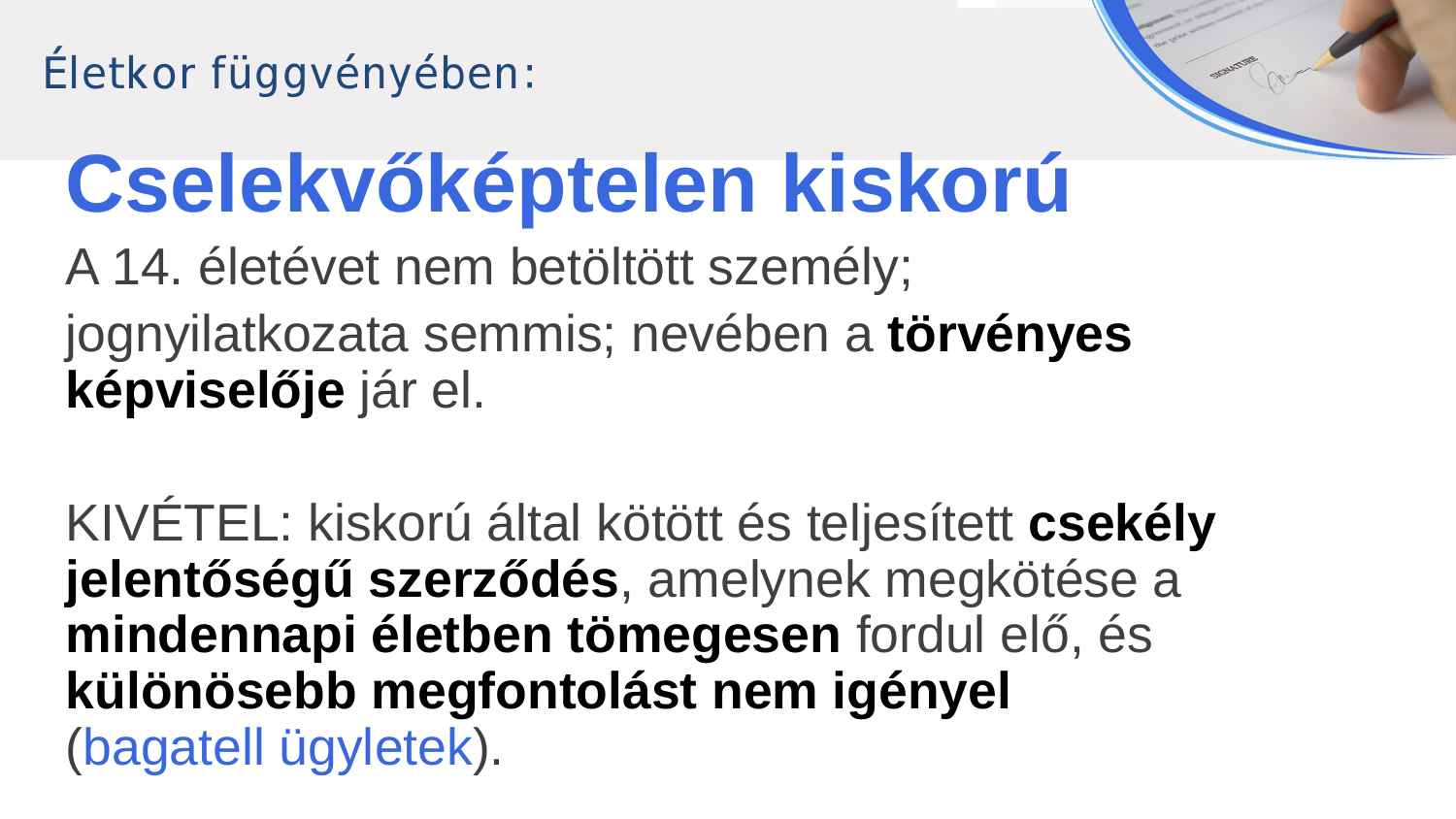

Életkor függvényében:
Cselekvőképtelen kiskorú
A 14. életévet nem betöltött személy;
jognyilatkozata semmis; nevében a törvényes
képviselője jár el.

KIVÉTEL: kiskorú által kötött és teljesített csekély
jelentőségű szerződés, amelynek megkötése a
mindennapi életben tömegesen fordul elő, és
különösebb megfontolást nem igényel
(bagatell ügyletek).